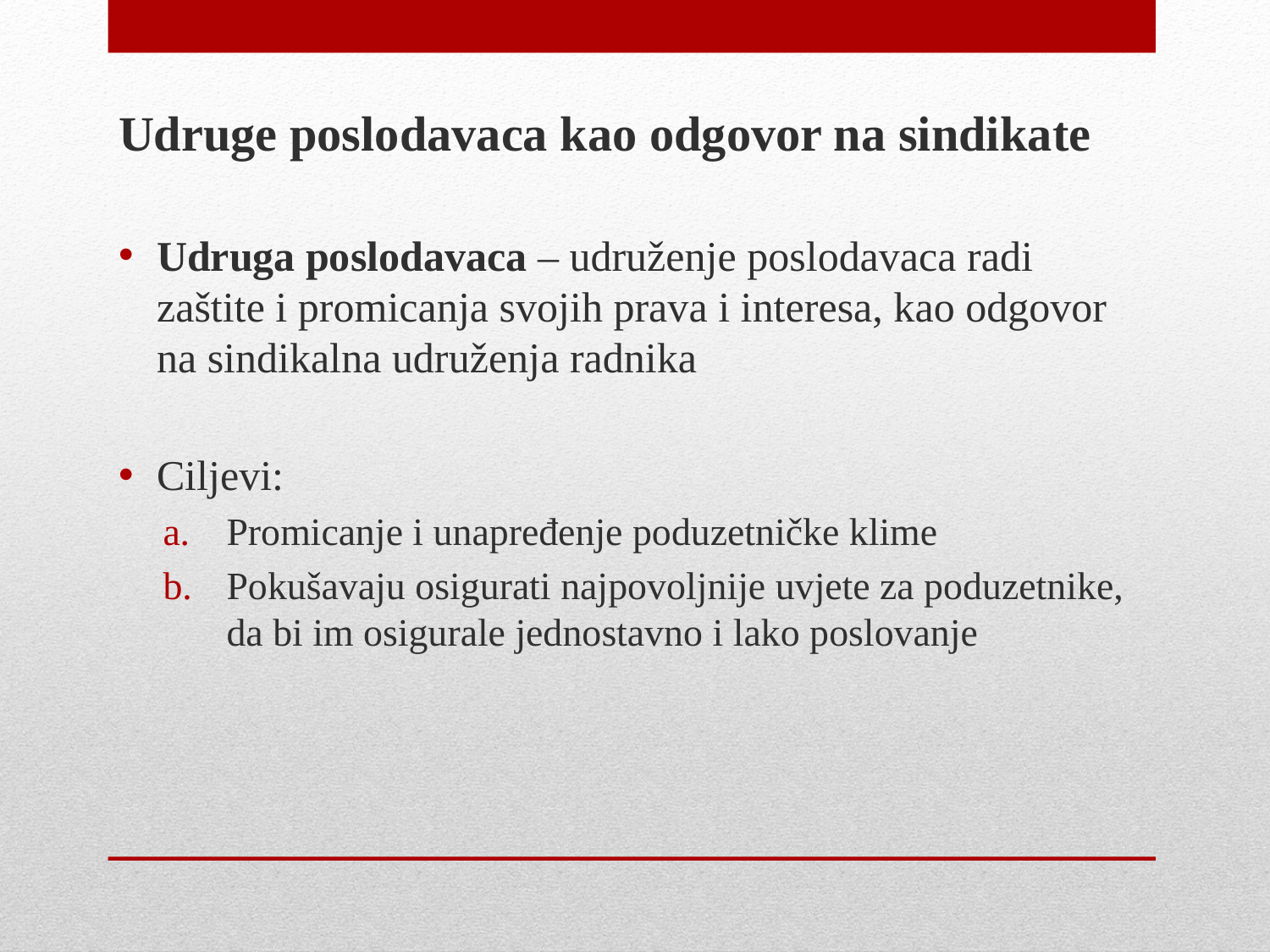

Udruge poslodavaca kao odgovor na sindikate

Udruga poslodavaca – udruženje poslodavaca radi zaštite i promicanja svojih prava i interesa, kao odgovor na sindikalna udruženja radnika

Ciljevi:
Promicanje i unapređenje poduzetničke klime
Pokušavaju osigurati najpovoljnije uvjete za poduzetnike, da bi im osigurale jednostavno i lako poslovanje